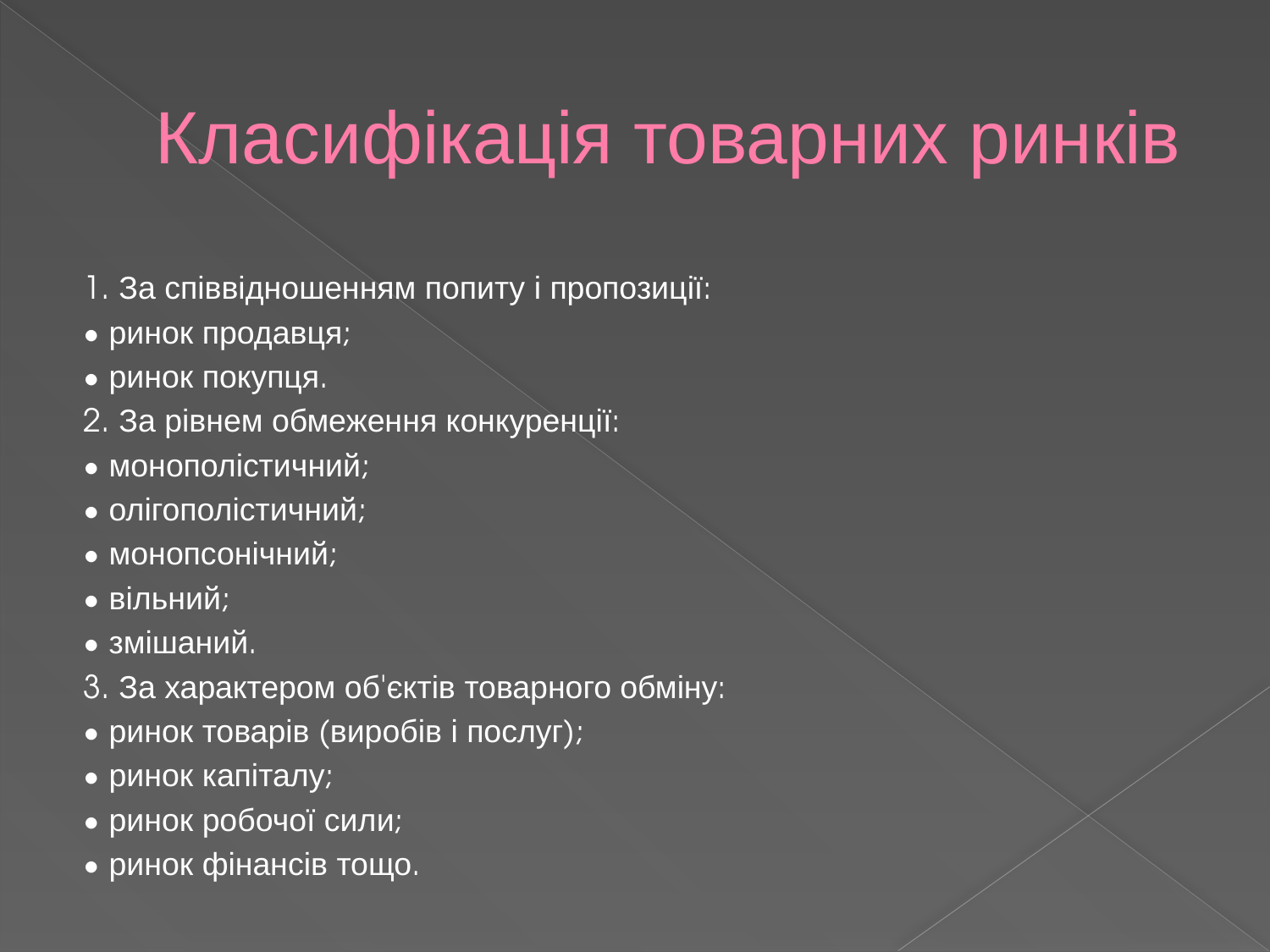

# Класифікація товарних ринків
1. За співвідношенням попиту і пропозиції:
• ринок продавця;
• ринок покупця.
2. За рівнем обмеження конкуренції:
• монополістичний;
• олігополістичний;
• монопсонічний;
• вільний;
• змішаний.
3. За характером об'єктів товарного обміну:
• ринок товарів (виробів і послуг);
• ринок капіталу;
• ринок робочої сили;
• ринок фінансів тощо.